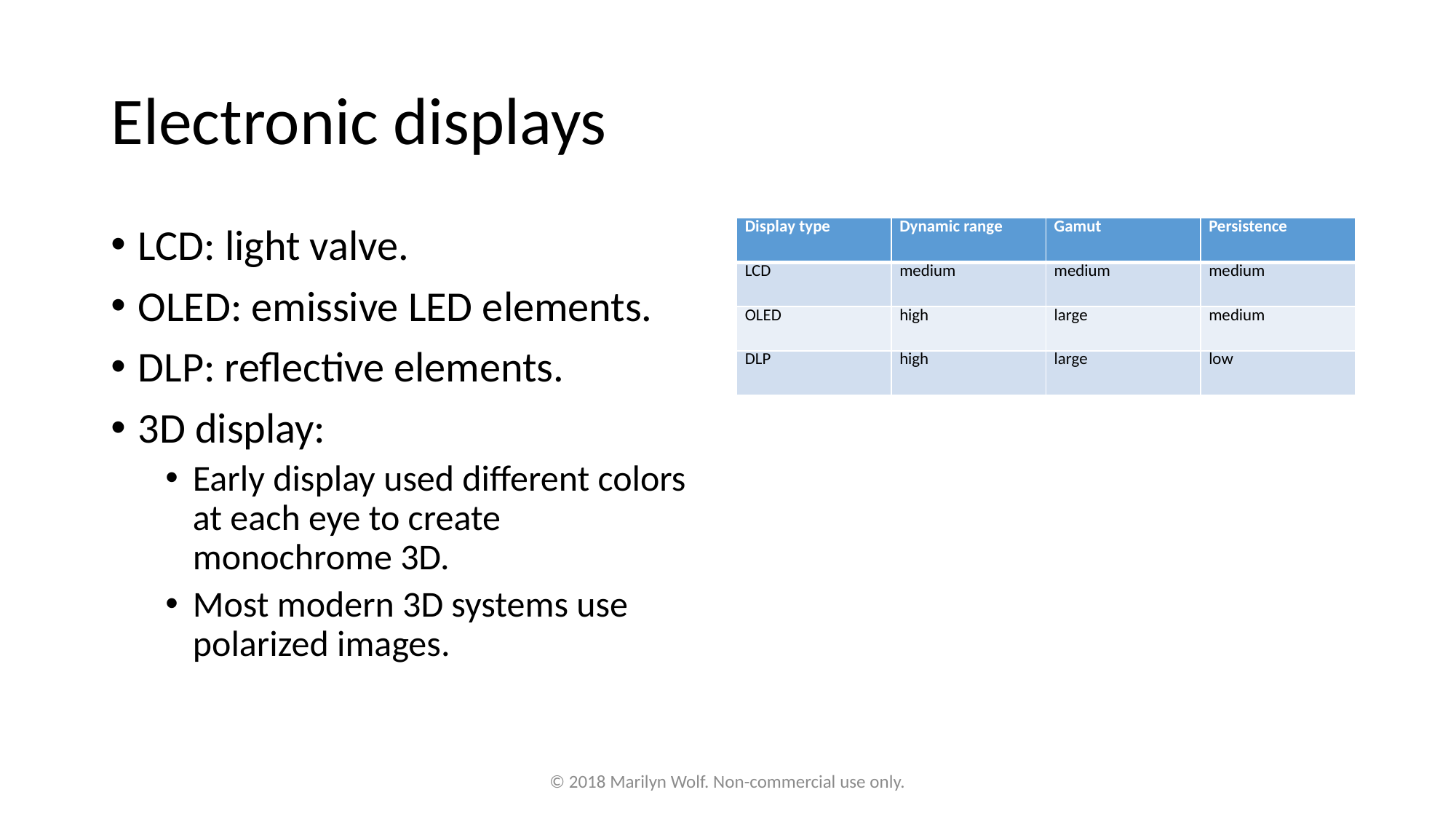

# Electronic displays
LCD: light valve.
OLED: emissive LED elements.
DLP: reflective elements.
3D display:
Early display used different colors at each eye to create monochrome 3D.
Most modern 3D systems use polarized images.
| Display type | Dynamic range | Gamut | Persistence |
| --- | --- | --- | --- |
| LCD | medium | medium | medium |
| OLED | high | large | medium |
| DLP | high | large | low |
© 2018 Marilyn Wolf. Non-commercial use only.